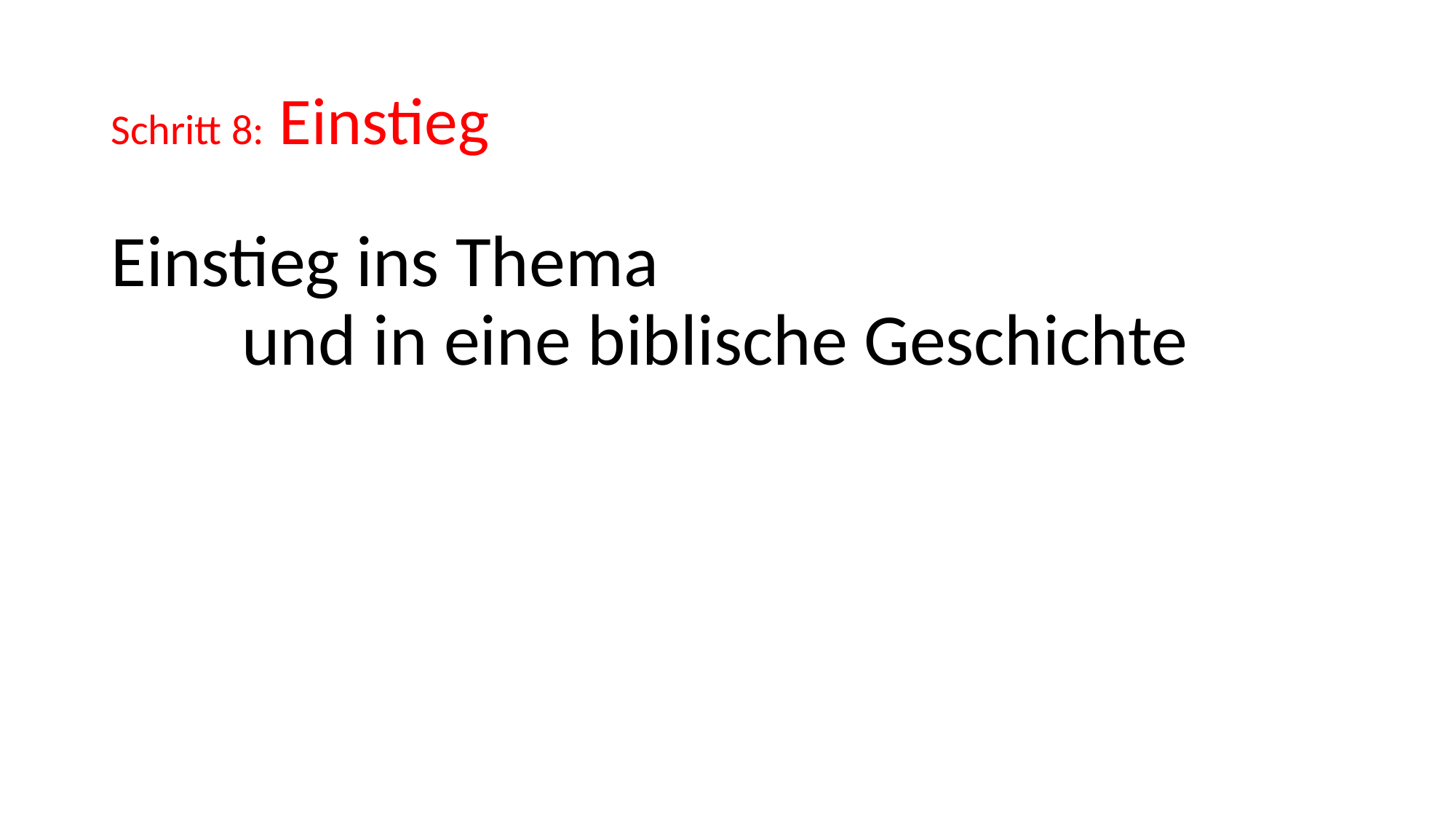

# Schritt 8: Einstieg
Einstieg ins Thema                                                  und in eine biblische Geschichte